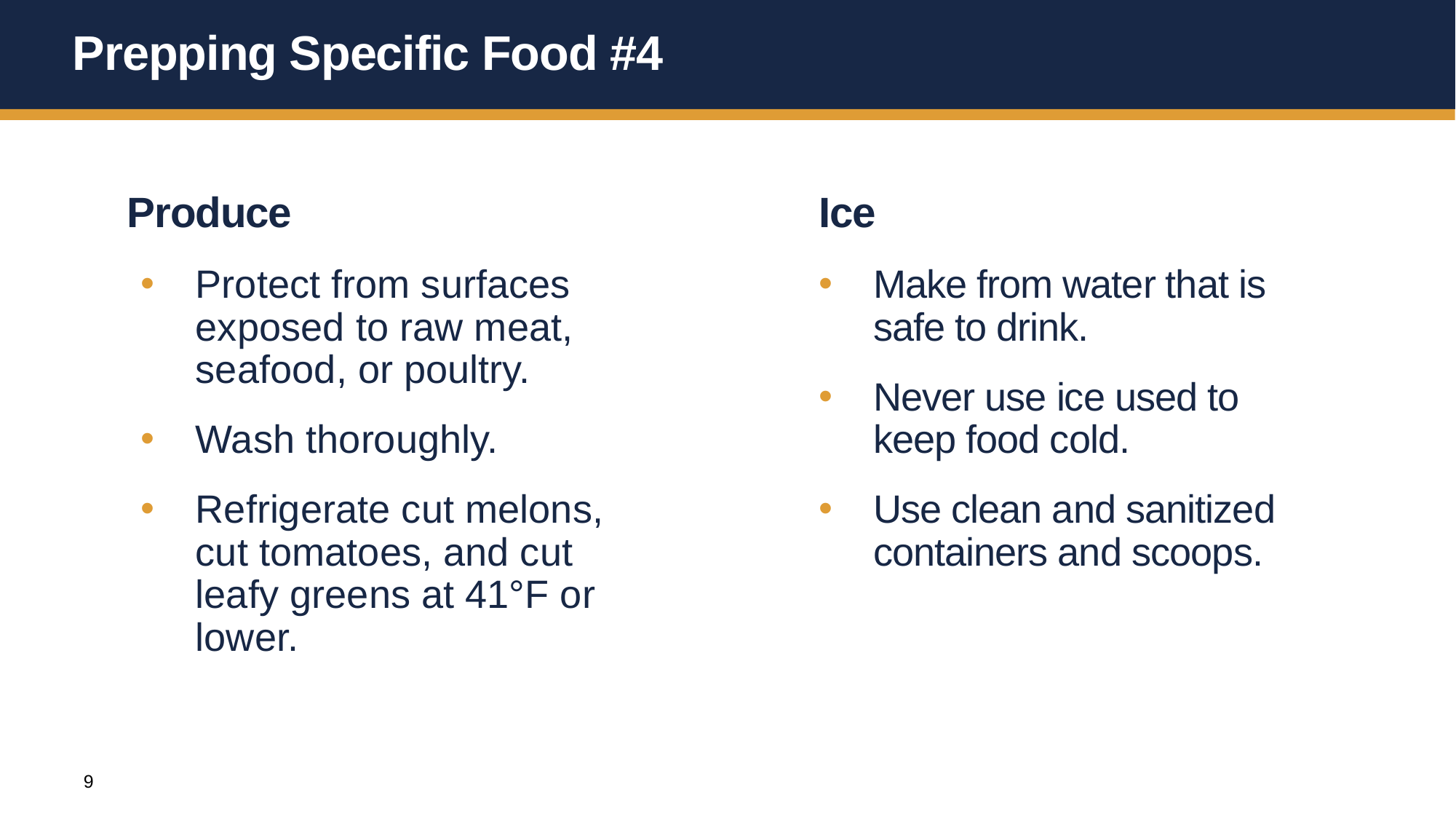

# Prepping Specific Food #4
Produce
Protect from surfaces exposed to raw meat, seafood, or poultry.
Wash thoroughly.
Refrigerate cut melons, cut tomatoes, and cut leafy greens at 41°F or lower.
Ice
Make from water that is safe to drink.
Never use ice used to keep food cold.
Use clean and sanitized containers and scoops.
9